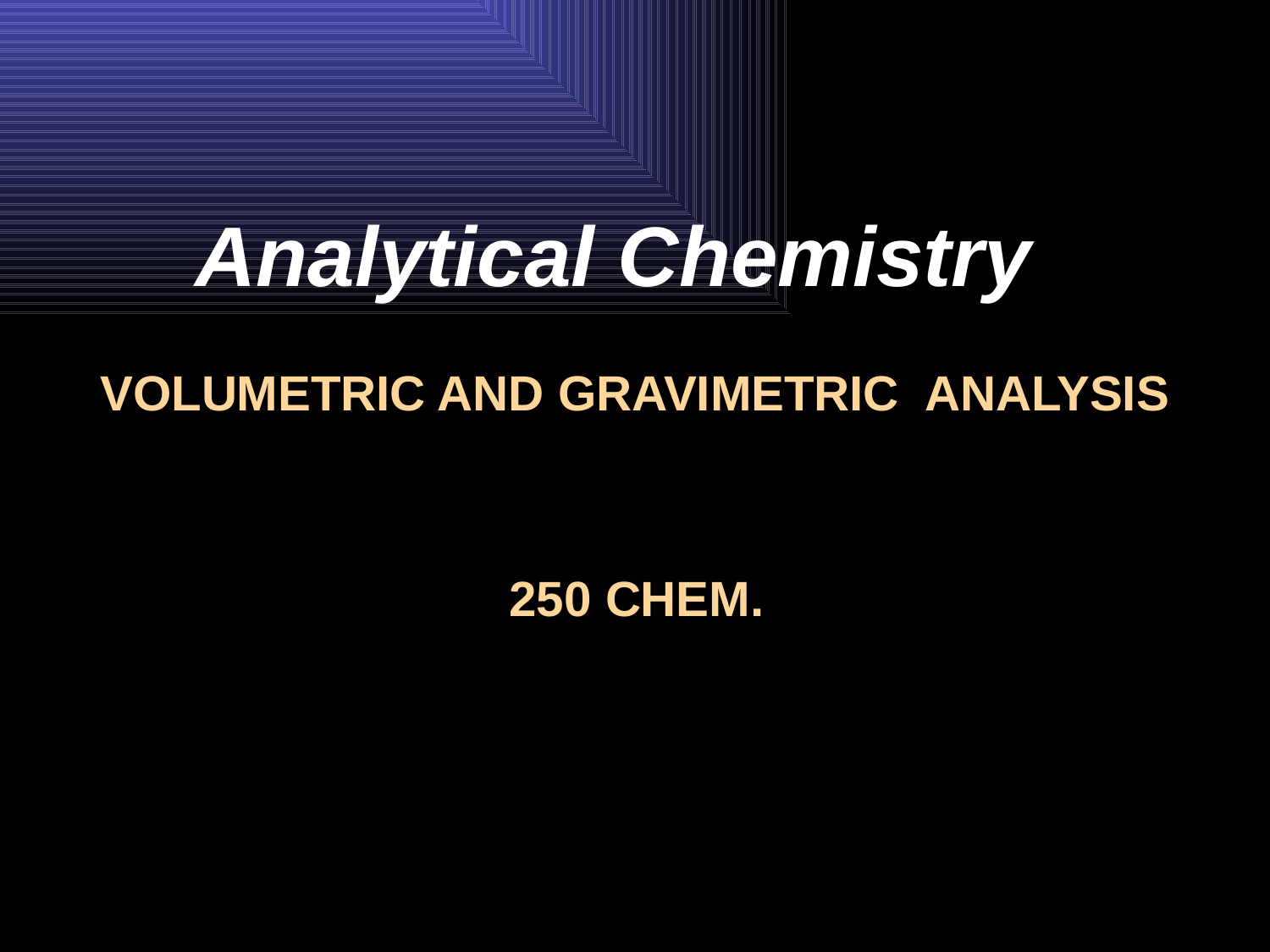

Analytical Chemistry
# Volumetric and Gravimetric  analysis
250 Chem.